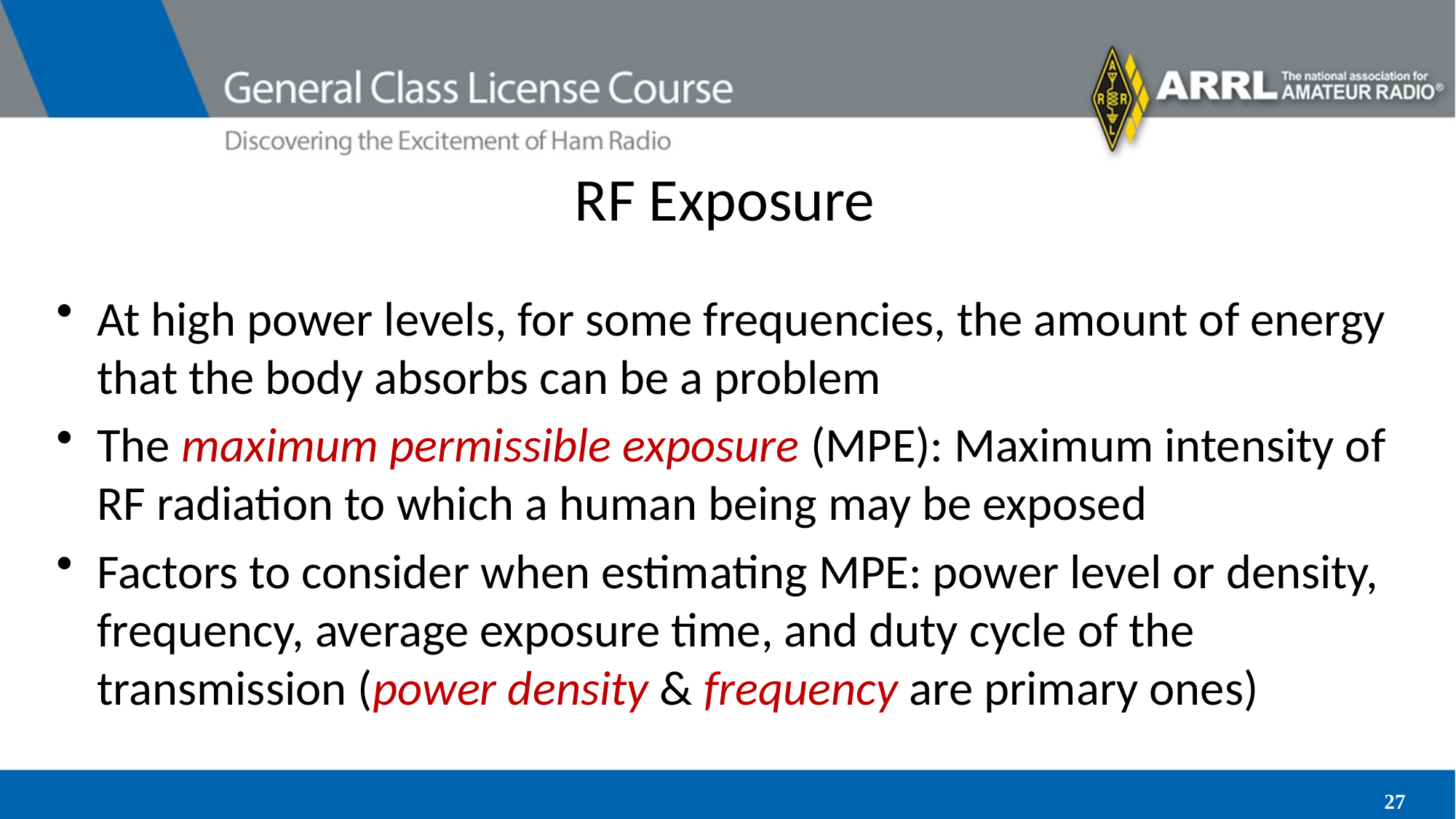

# RF Exposure
At high power levels, for some frequencies, the amount of energy that the body absorbs can be a problem
The maximum permissible exposure (MPE): Maximum intensity of RF radiation to which a human being may be exposed
Factors to consider when estimating MPE: power level or density, frequency, average exposure time, and duty cycle of the transmission (power density & frequency are primary ones)